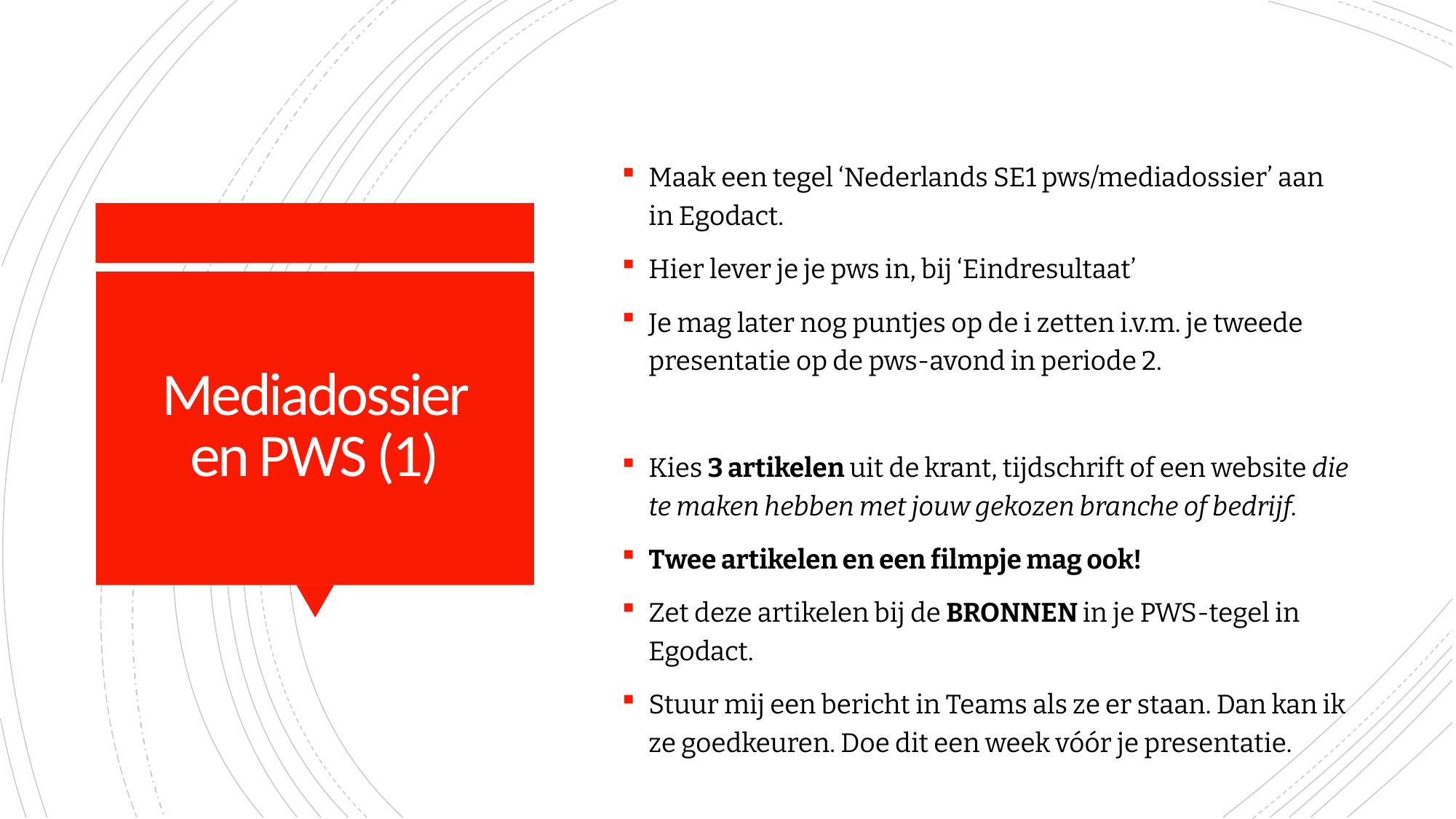

Maak een tegel ‘Nederlands SE1 pws/mediadossier’ aan in Egodact.
Hier lever je je pws in, bij ‘Eindresultaat’
Je mag later nog puntjes op de i zetten i.v.m. je tweede presentatie op de pws-avond in periode 2.

Kies 3 artikelen uit de krant, tijdschrift of een website die te maken hebben met jouw gekozen branche of bedrijf.
Twee artikelen en een filmpje mag ook!
Zet deze artikelen bij de BRONNEN in je PWS-tegel in Egodact.
Stuur mij een bericht in Teams als ze er staan. Dan kan ik ze goedkeuren. Doe dit een week vóór je presentatie.
# Mediadossier en PWS (1)